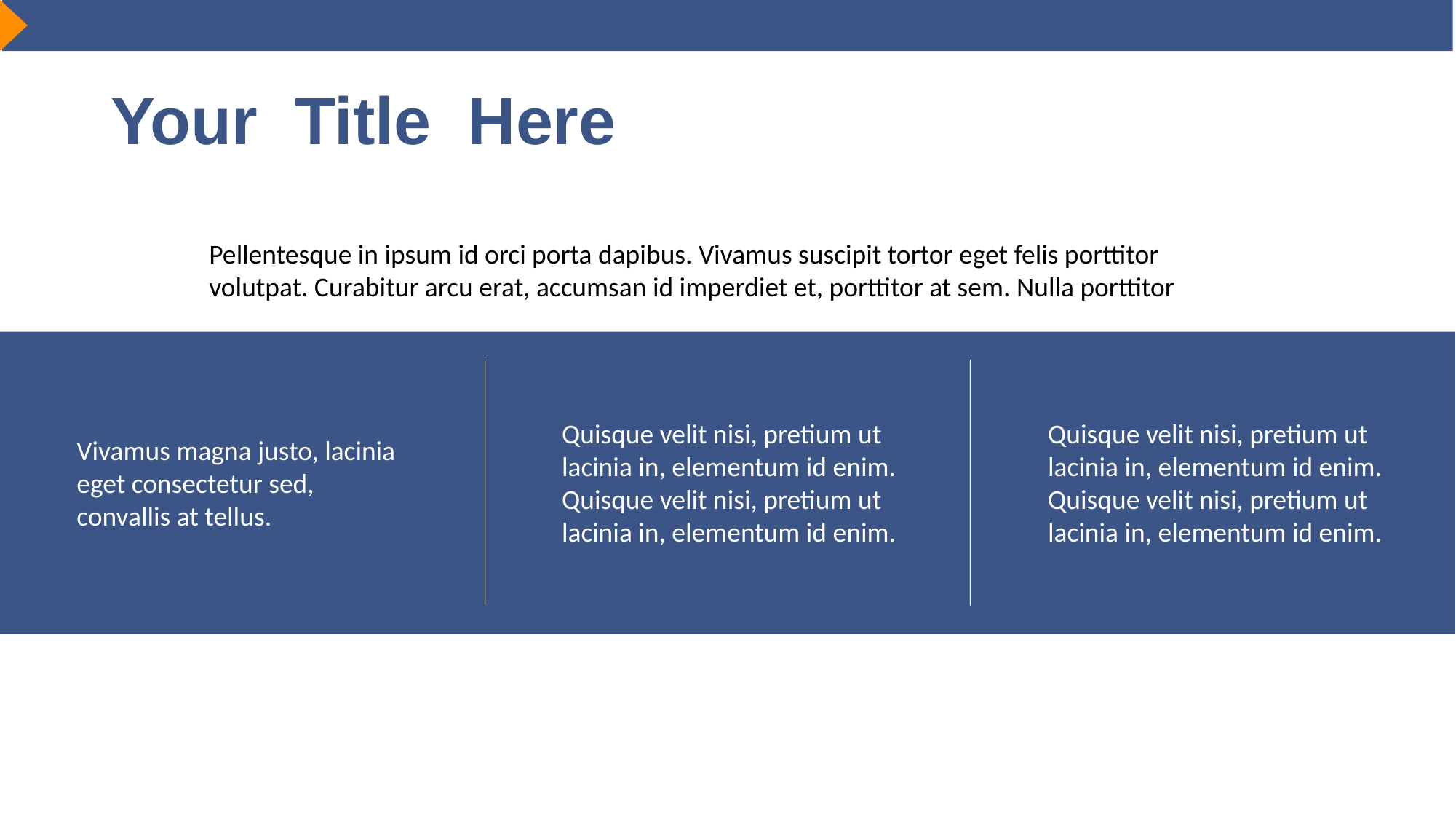

# Your  Title  Here
Pellentesque in ipsum id orci porta dapibus. Vivamus suscipit tortor eget felis porttitor volutpat. Curabitur arcu erat, accumsan id imperdiet et, porttitor at sem. Nulla porttitor

Quisque velit nisi, pretium ut lacinia in, elementum id enim. Quisque velit nisi, pretium ut lacinia in, elementum id enim.
Quisque velit nisi, pretium ut lacinia in, elementum id enim. Quisque velit nisi, pretium ut lacinia in, elementum id enim.
Vivamus magna justo, lacinia eget consectetur sed, convallis at tellus.